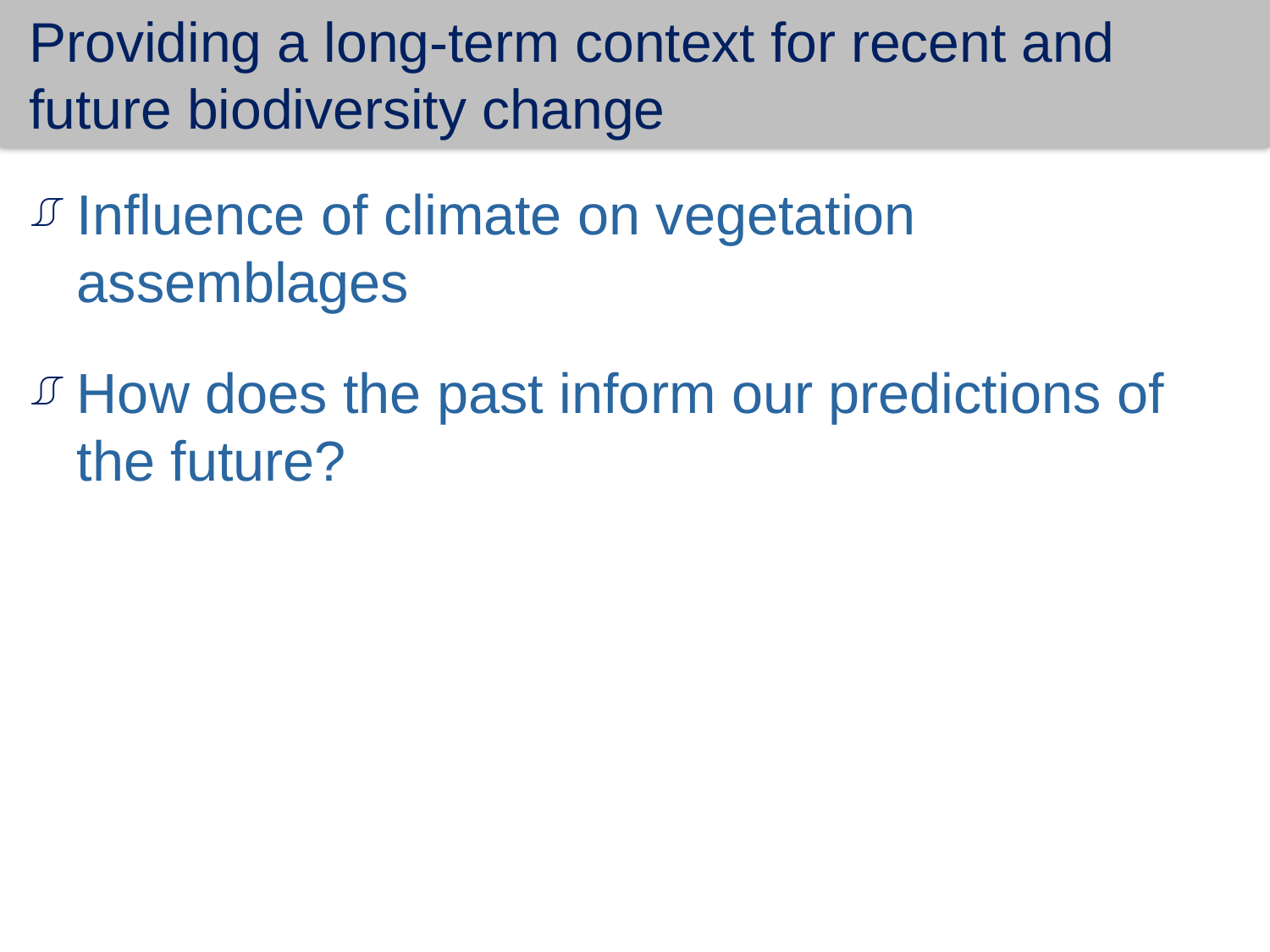

# Providing a long-term context for recent and future biodiversity change
Influence of climate on vegetation assemblages
How does the past inform our predictions of the future?